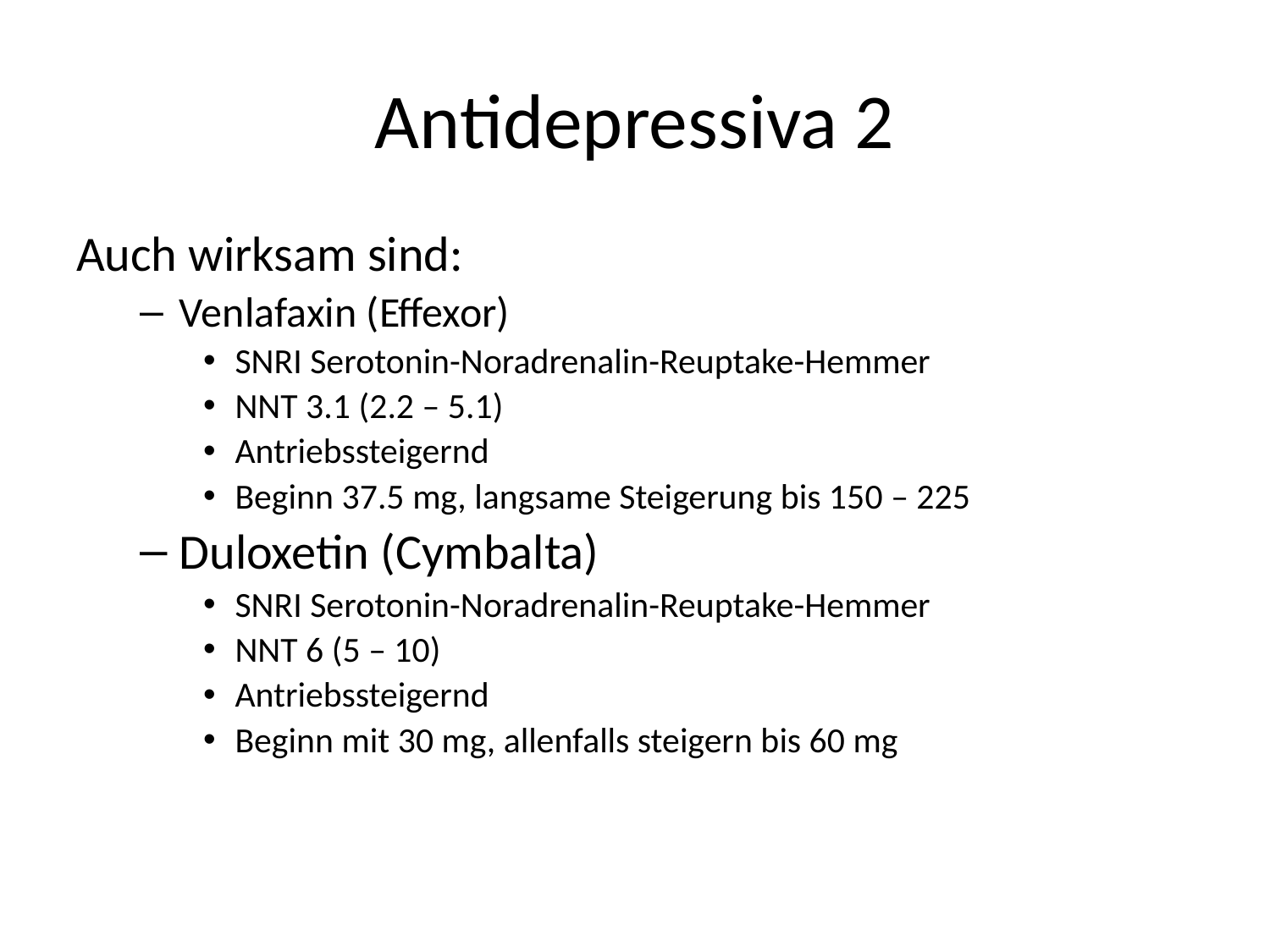

# Antidepressiva 2
Auch wirksam sind:
Venlafaxin (Effexor)
SNRI Serotonin-Noradrenalin-Reuptake-Hemmer
NNT 3.1 (2.2 – 5.1)
Antriebssteigernd
Beginn 37.5 mg, langsame Steigerung bis 150 – 225
Duloxetin (Cymbalta)
SNRI Serotonin-Noradrenalin-Reuptake-Hemmer
NNT 6 (5 – 10)
Antriebssteigernd
Beginn mit 30 mg, allenfalls steigern bis 60 mg